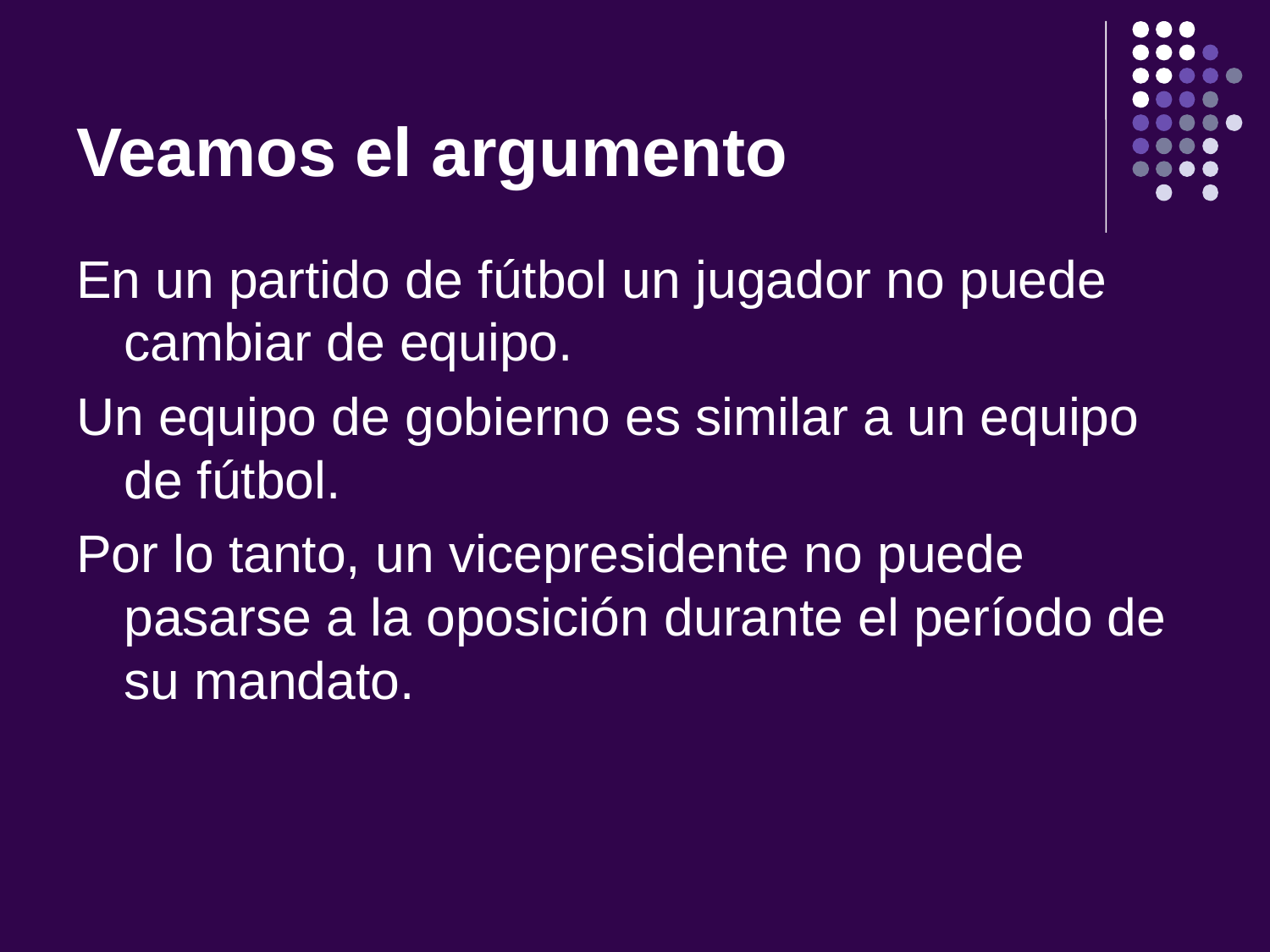

# Veamos el argumento
En un partido de fútbol un jugador no puede cambiar de equipo.
Un equipo de gobierno es similar a un equipo de fútbol.
Por lo tanto, un vicepresidente no puede pasarse a la oposición durante el período de su mandato.